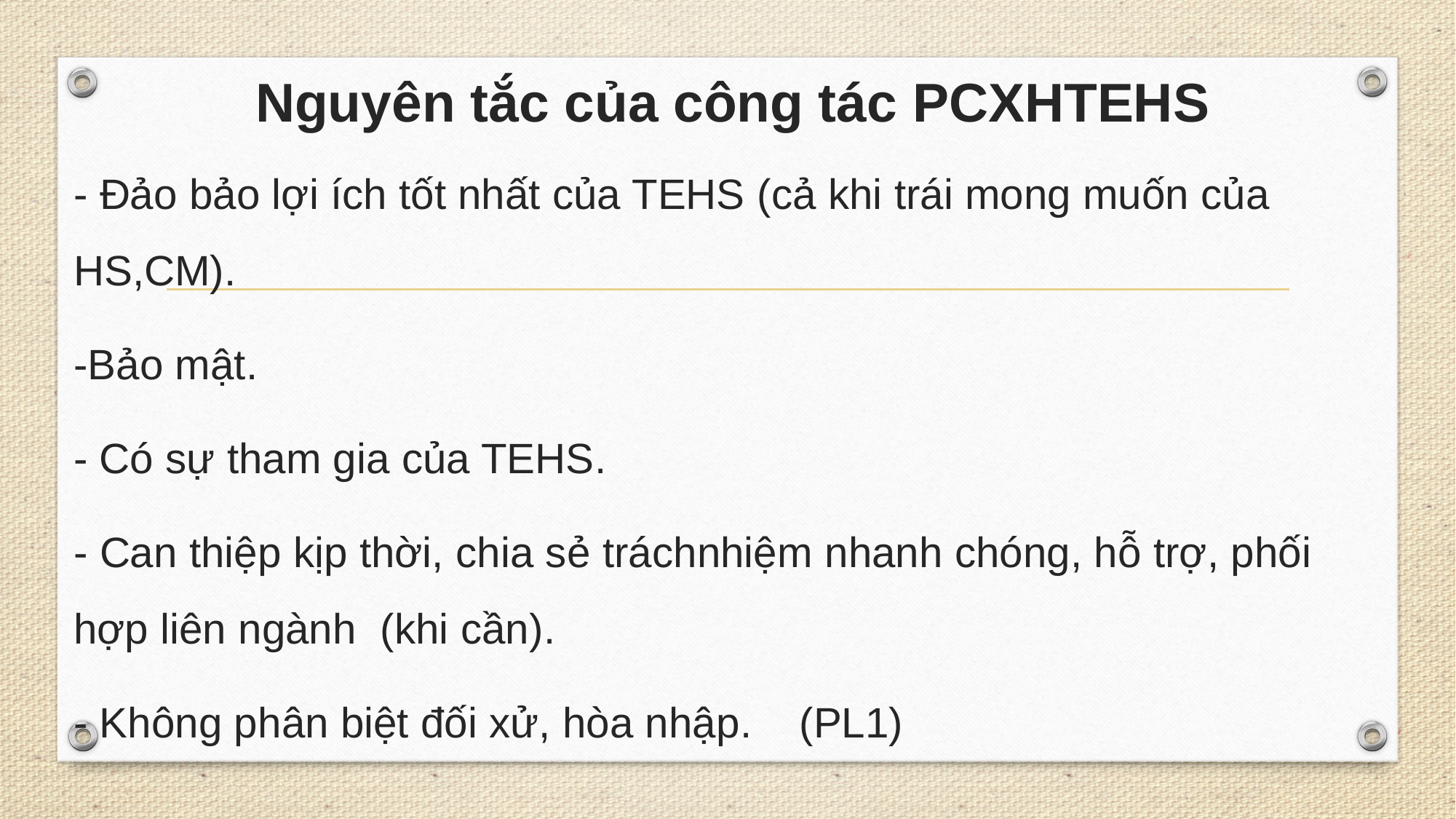

# Nguyên tắc của công tác PCXHTEHS
- Đảo bảo lợi ích tốt nhất của TEHS (cả khi trái mong muốn của HS,CM).
-Bảo mật.
- Có sự tham gia của TEHS.
- Can thiệp kịp thời, chia sẻ tráchnhiệm nhanh chóng, hỗ trợ, phối hợp liên ngành  (khi cần).
- Không phân biệt đối xử, hòa nhập.    (PL1)